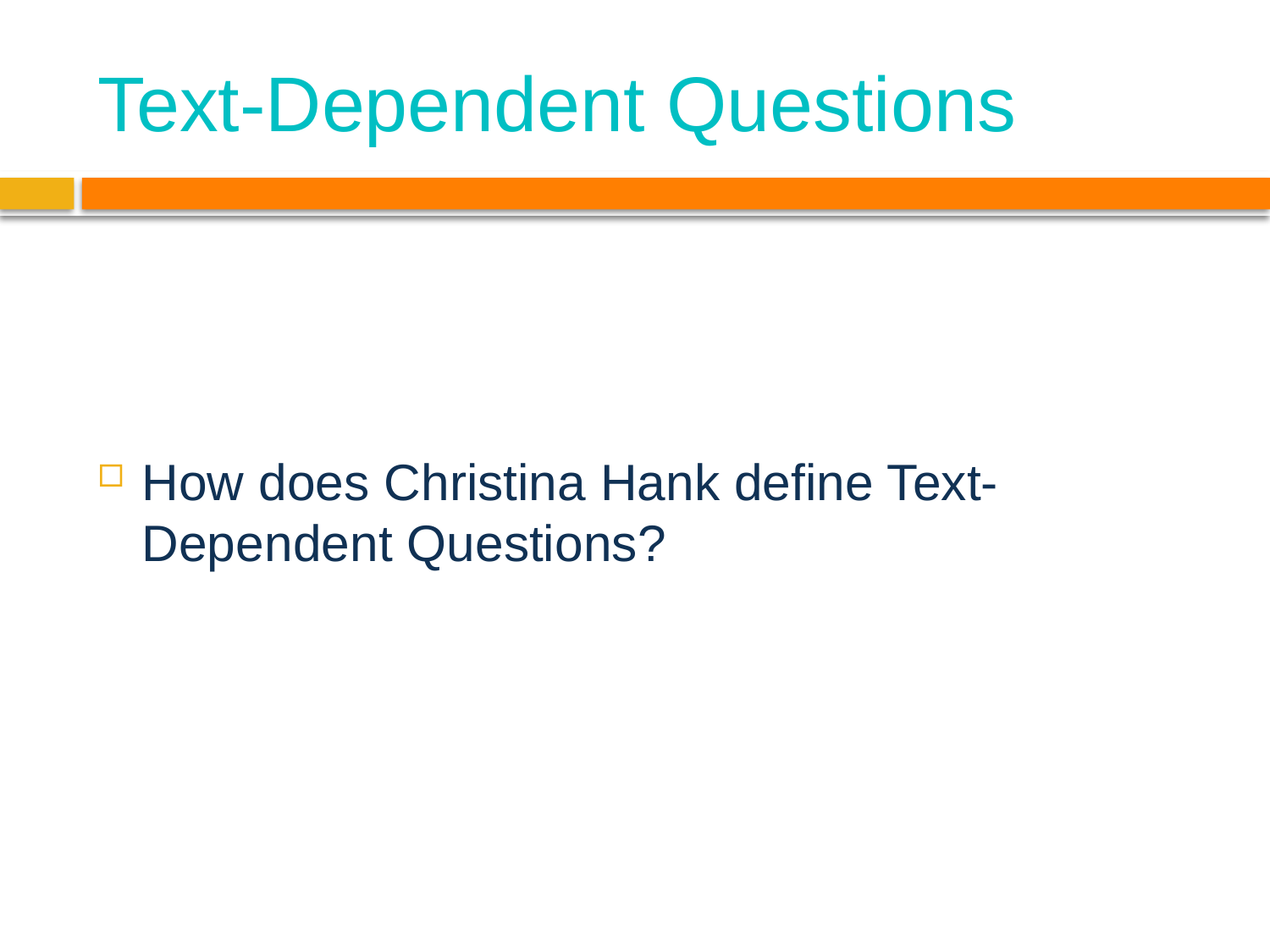

# Text-Dependent Questions

How does Christina Hank define Text-Dependent Questions?